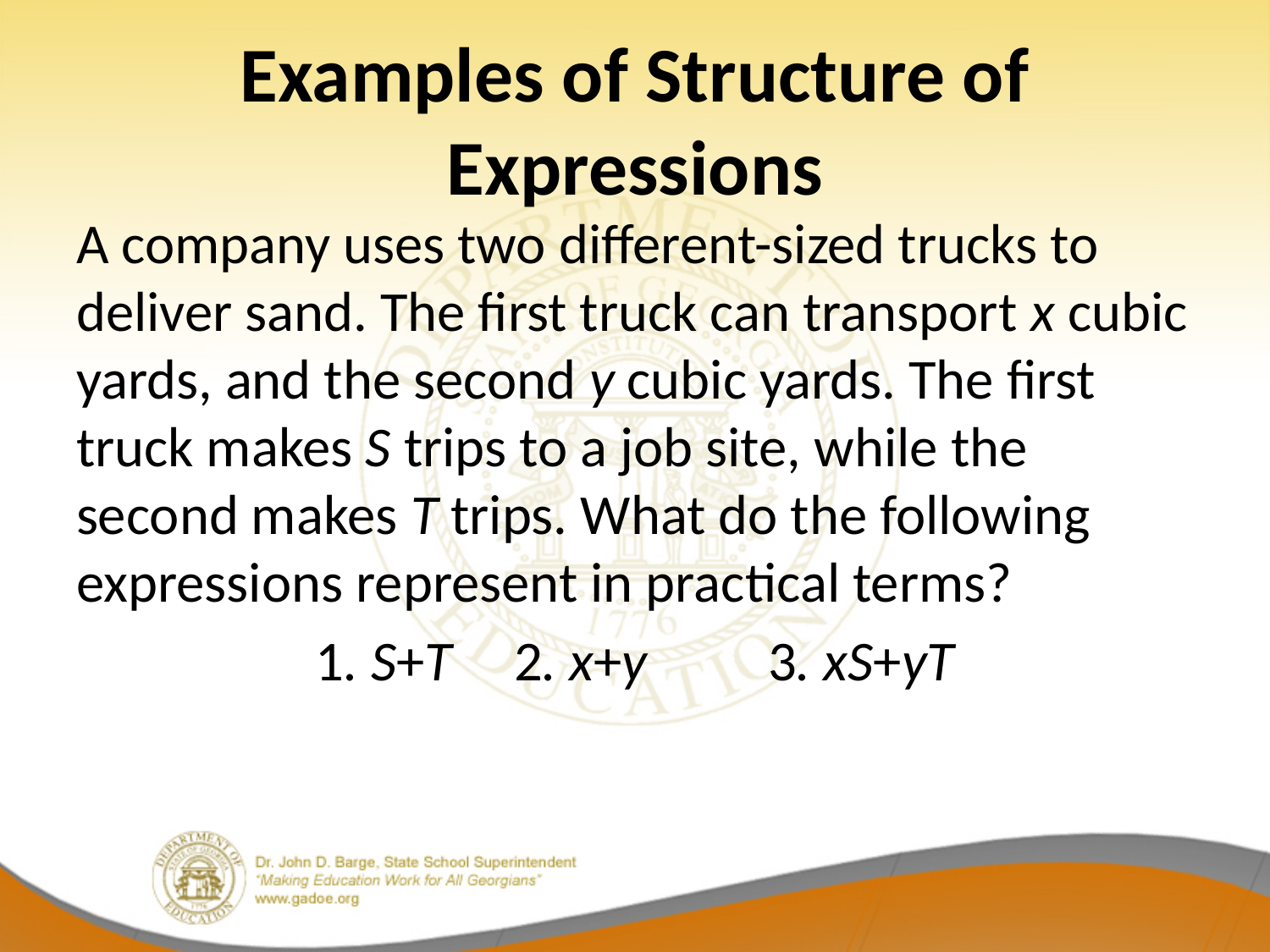

# Examples of Structure of Expressions
A company uses two different-sized trucks to deliver sand. The first truck can transport x cubic yards, and the second y cubic yards. The first truck makes S trips to a job site, while the second makes T trips. What do the following expressions represent in practical terms?
1. S+T	2. x+y	3. xS+yT